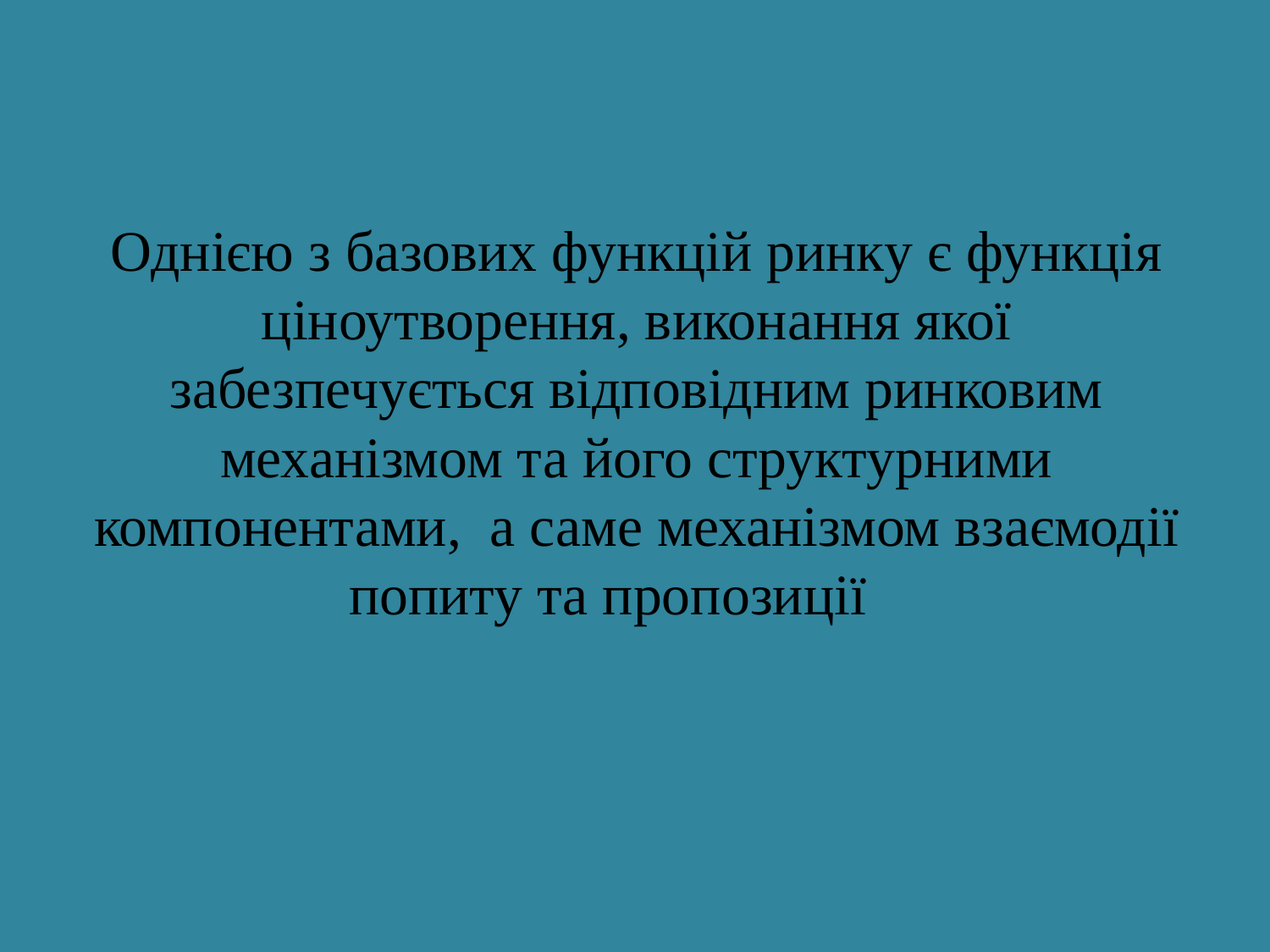

# Однією з базових функцій ринку є функція ціноутворення, виконання якої забезпечується відповідним ринковим механізмом та його структурними компонентами,  а саме механізмом взаємодії попиту та пропозиції